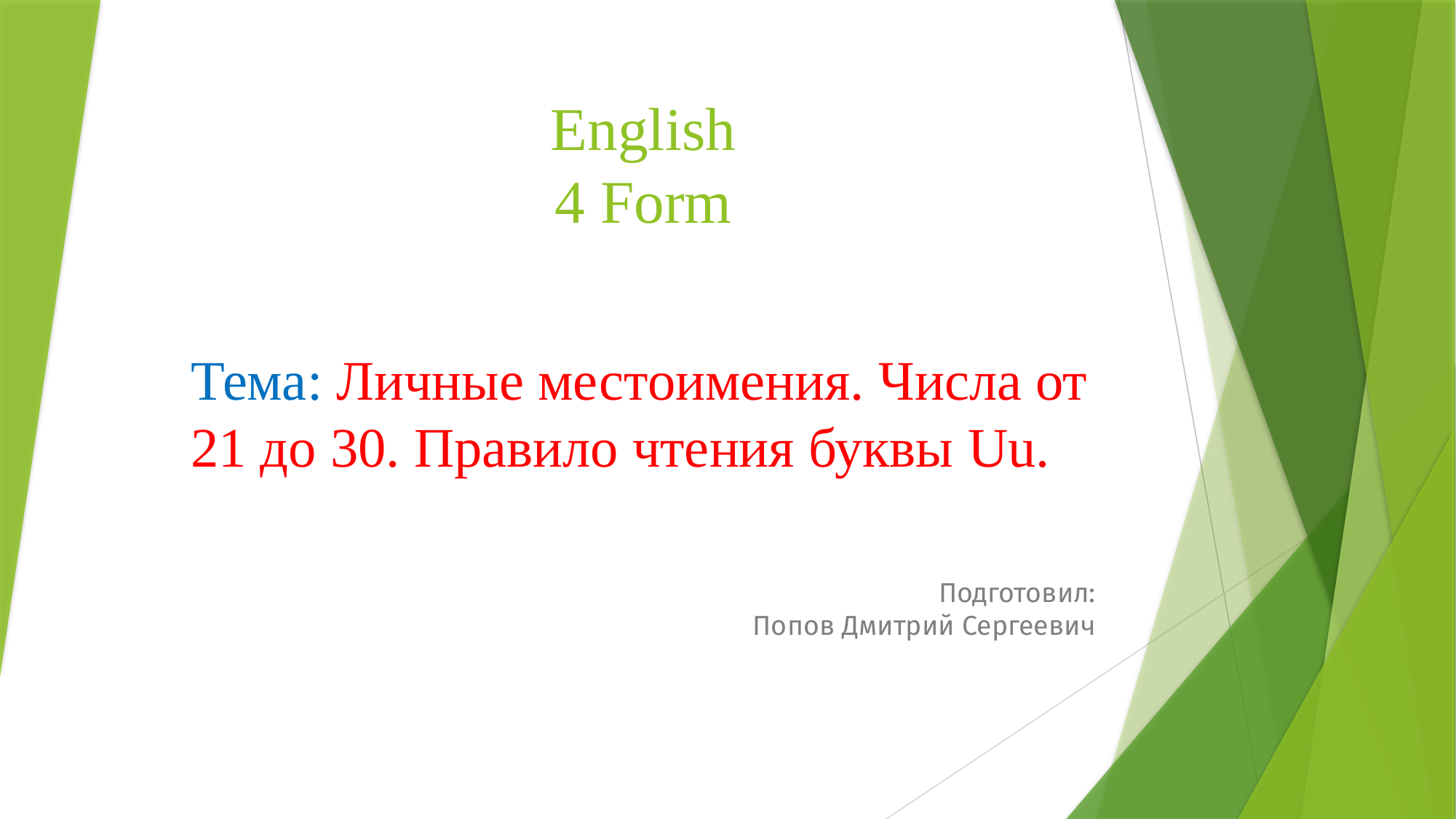

English
4 Form

# Тема: Личные местоимения. Числа от 21 до 30. Правило чтения буквы Uu.

Подготовил:
Попов Дмитрий Сергеевич